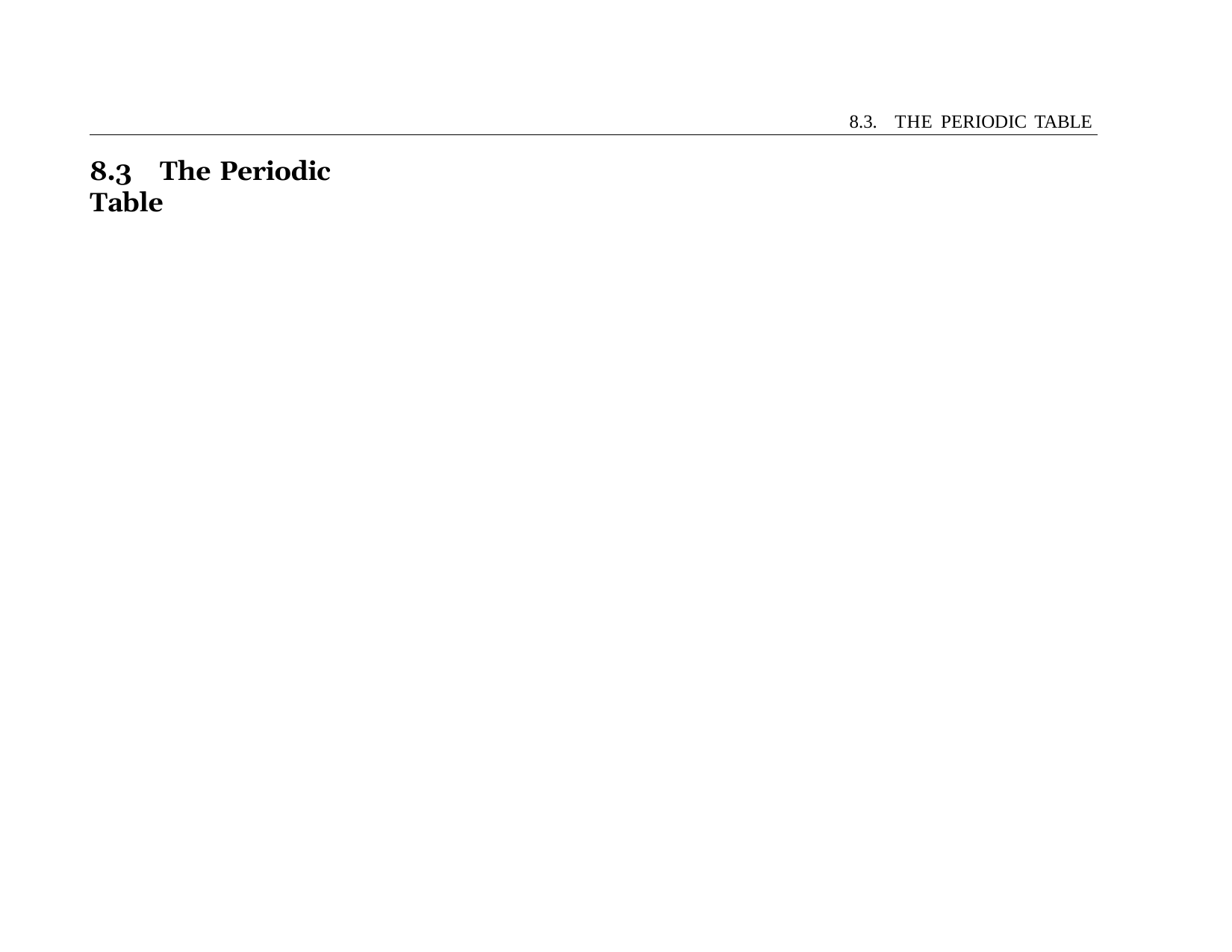

8.3.  THE PERIODIC TABLE

8.3	The Periodic Table